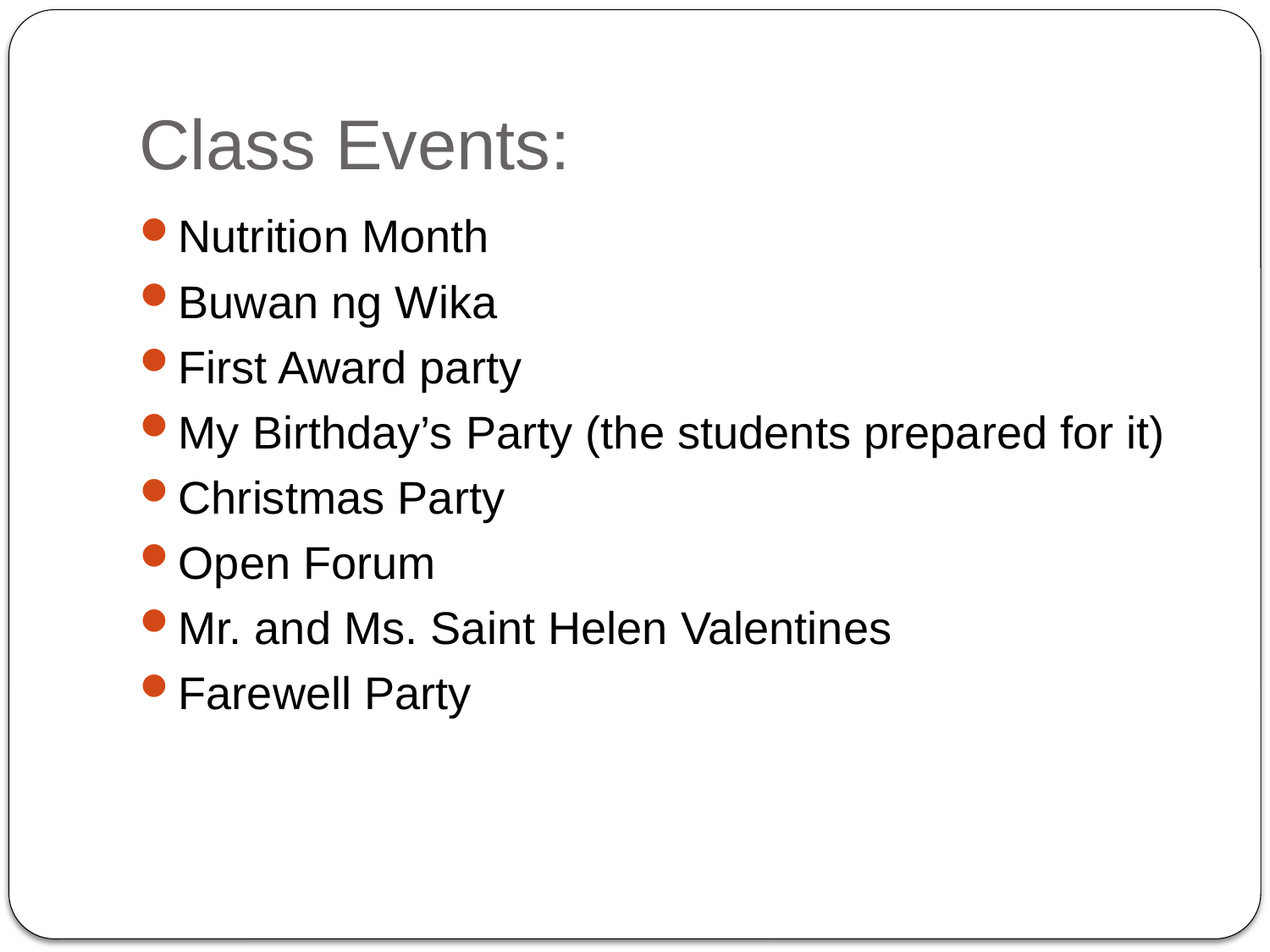

# Class Events:
Nutrition Month
Buwan ng Wika
First Award party
My Birthday’s Party (the students prepared for it)
Christmas Party
Open Forum
Mr. and Ms. Saint Helen Valentines
Farewell Party